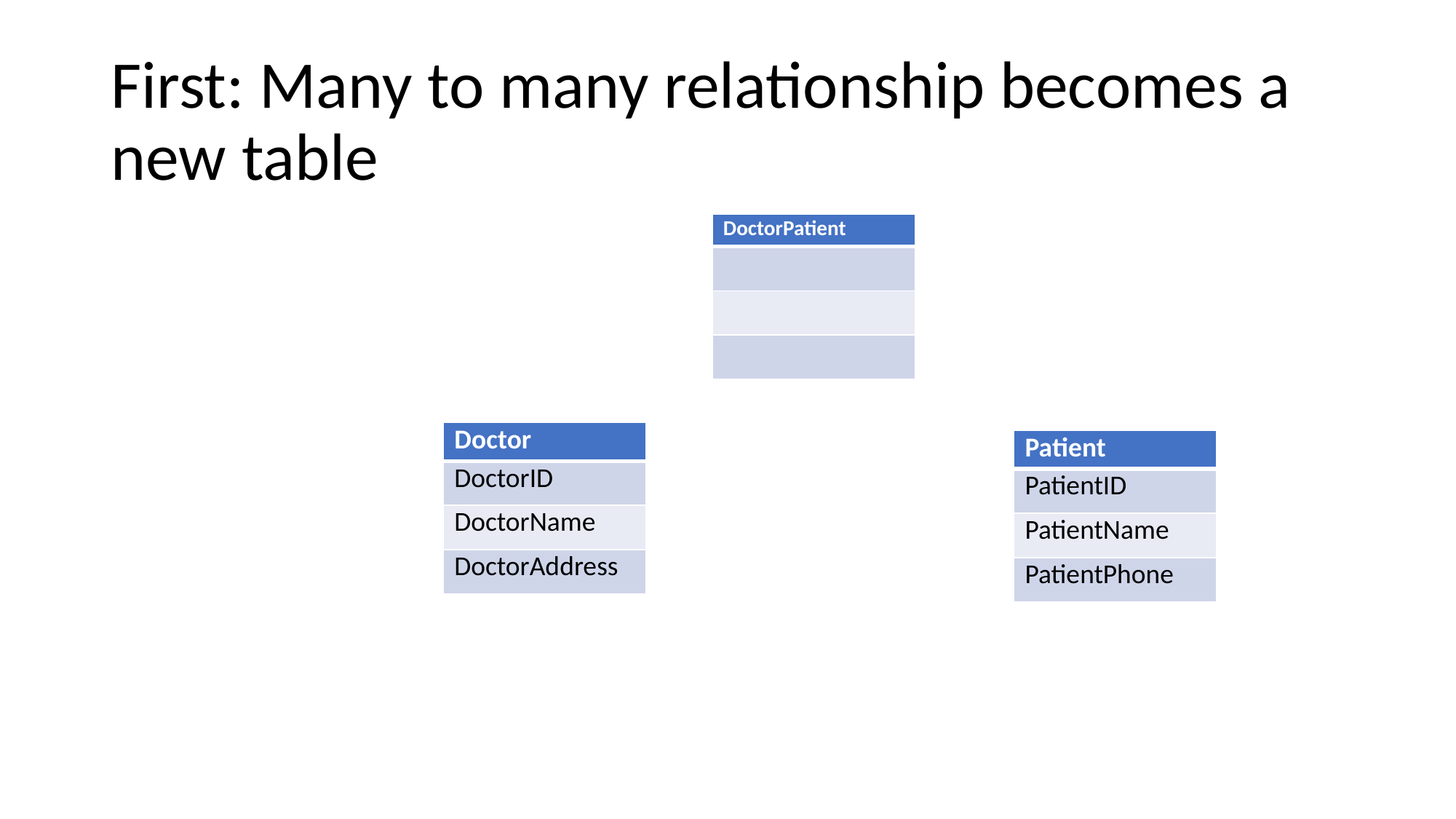

# First: Many to many relationship becomes a new table
| DoctorPatient |
| --- |
|  |
|  |
|  |
| Doctor |
| --- |
| DoctorID |
| DoctorName |
| DoctorAddress |
| Patient |
| --- |
| PatientID |
| PatientName |
| PatientPhone |